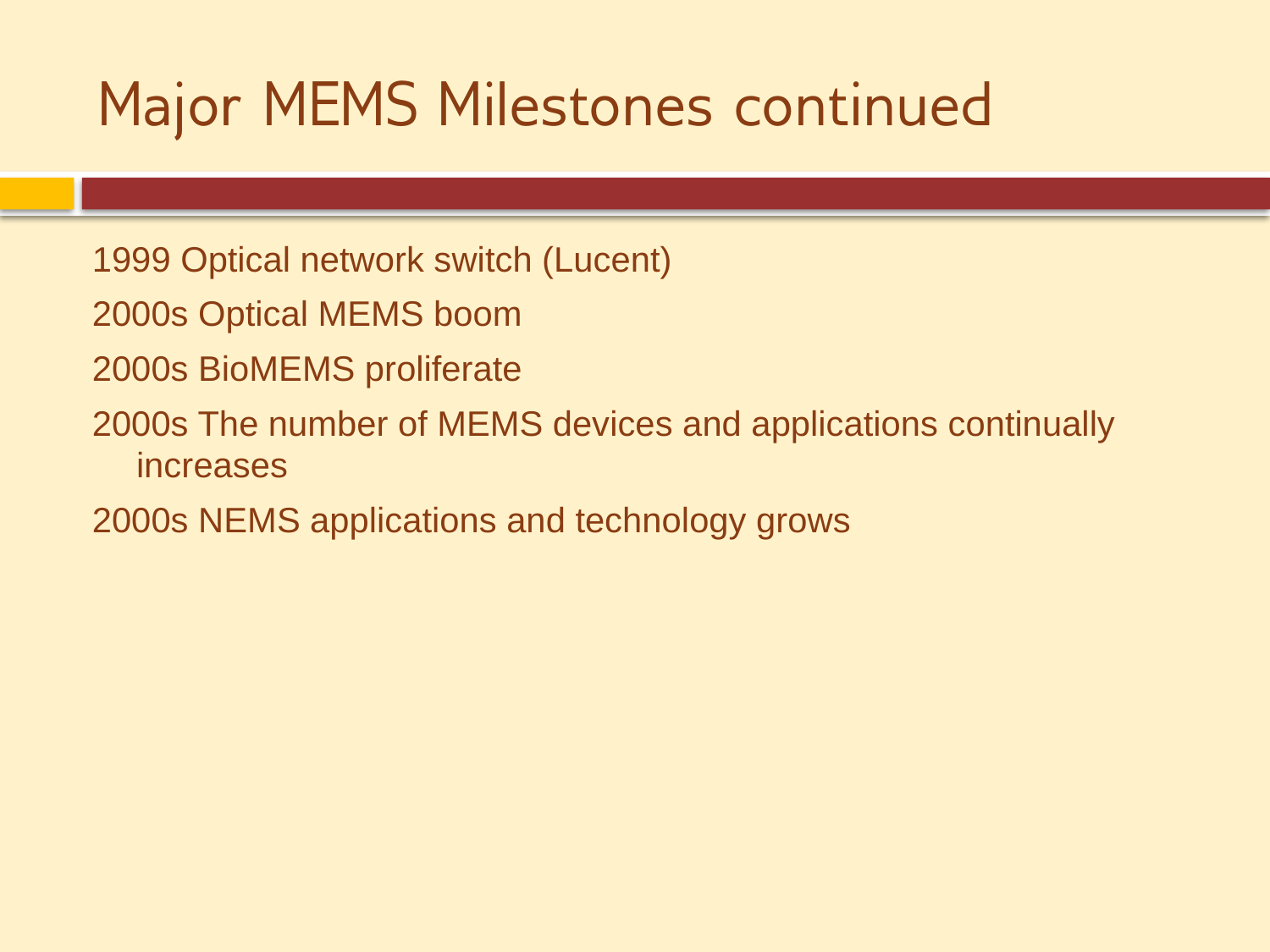

# Major MEMS Milestones continued
1999 Optical network switch (Lucent)
2000s Optical MEMS boom
2000s BioMEMS proliferate
2000s The number of MEMS devices and applications continually increases
2000s NEMS applications and technology grows